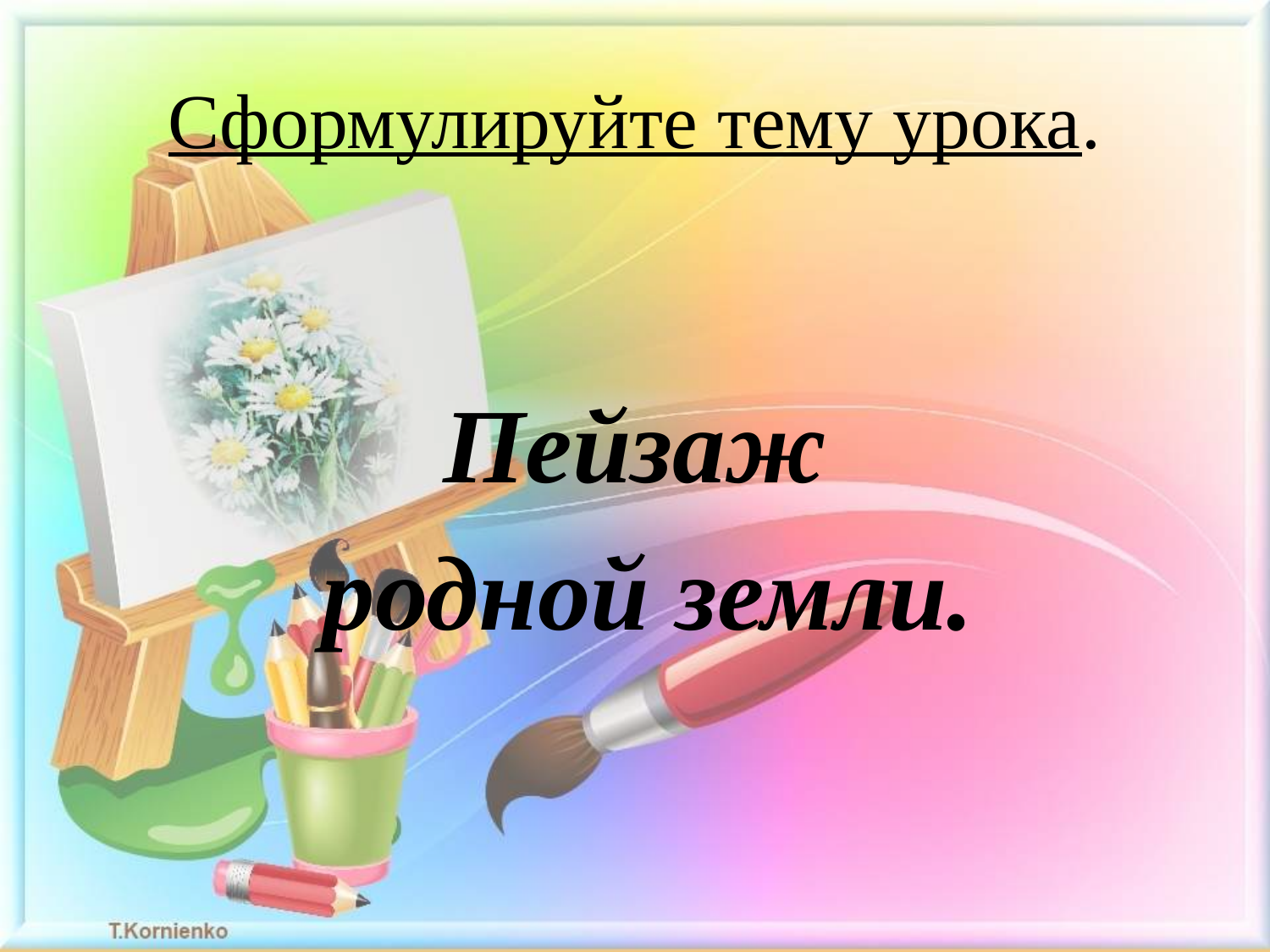

# Сформулируйте тему урока.

Пейзаж
 родной земли.